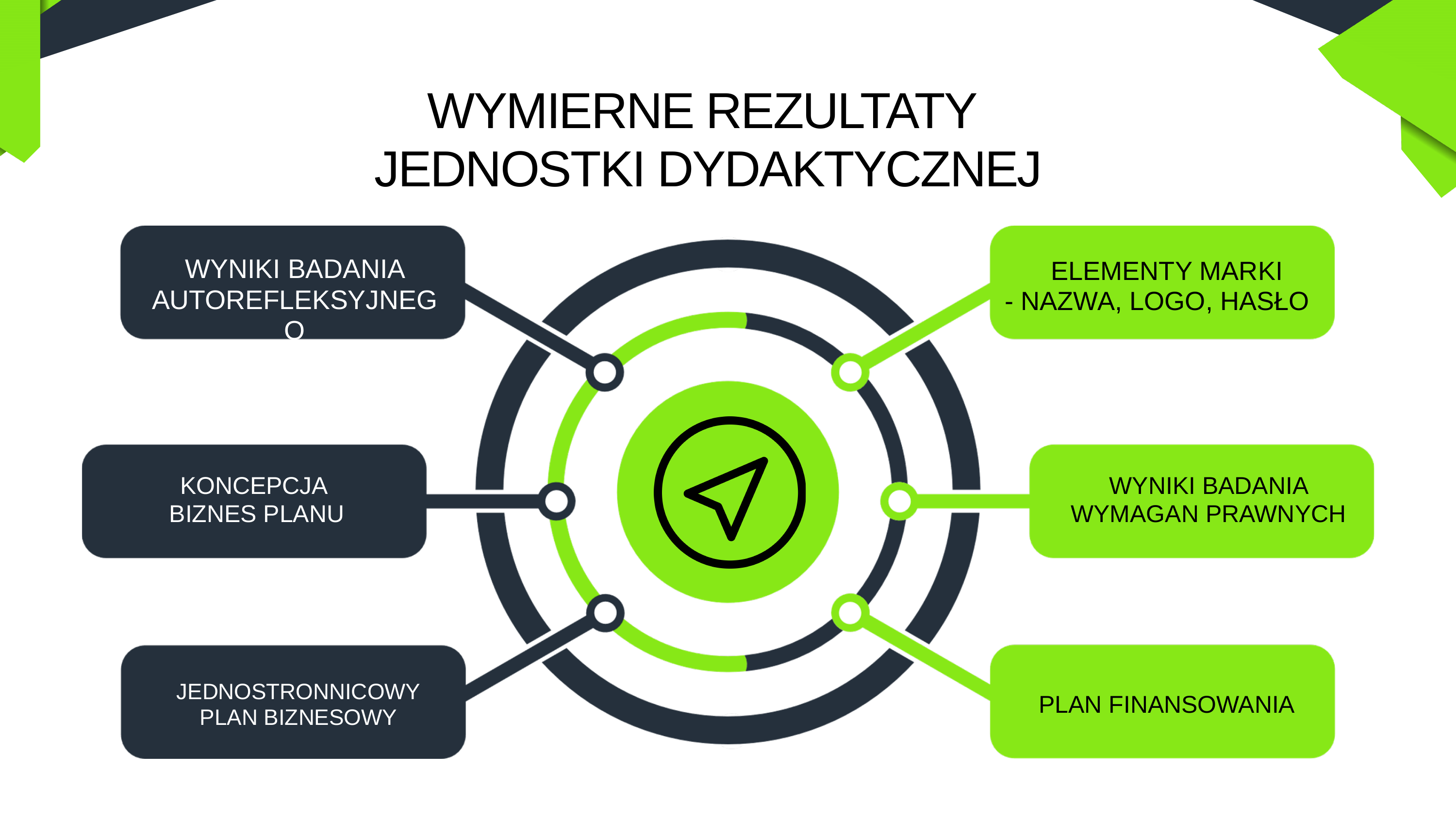

WYMIERNE REZULTATY
JEDNOSTKI DYDAKTYCZNEJ

WYNIKI BADANIA AUTOREFLEKSYJNEGO
ELEMENTY MARKI
- NAZWA, LOGO, HASŁO

KONCEPCJA
BIZNES PLANU
WYNIKI BADANIA WYMAGAN PRAWNYCH
JEDNOSTRONNICOWY
PLAN BIZNESOWY
PLAN FINANSOWANIA